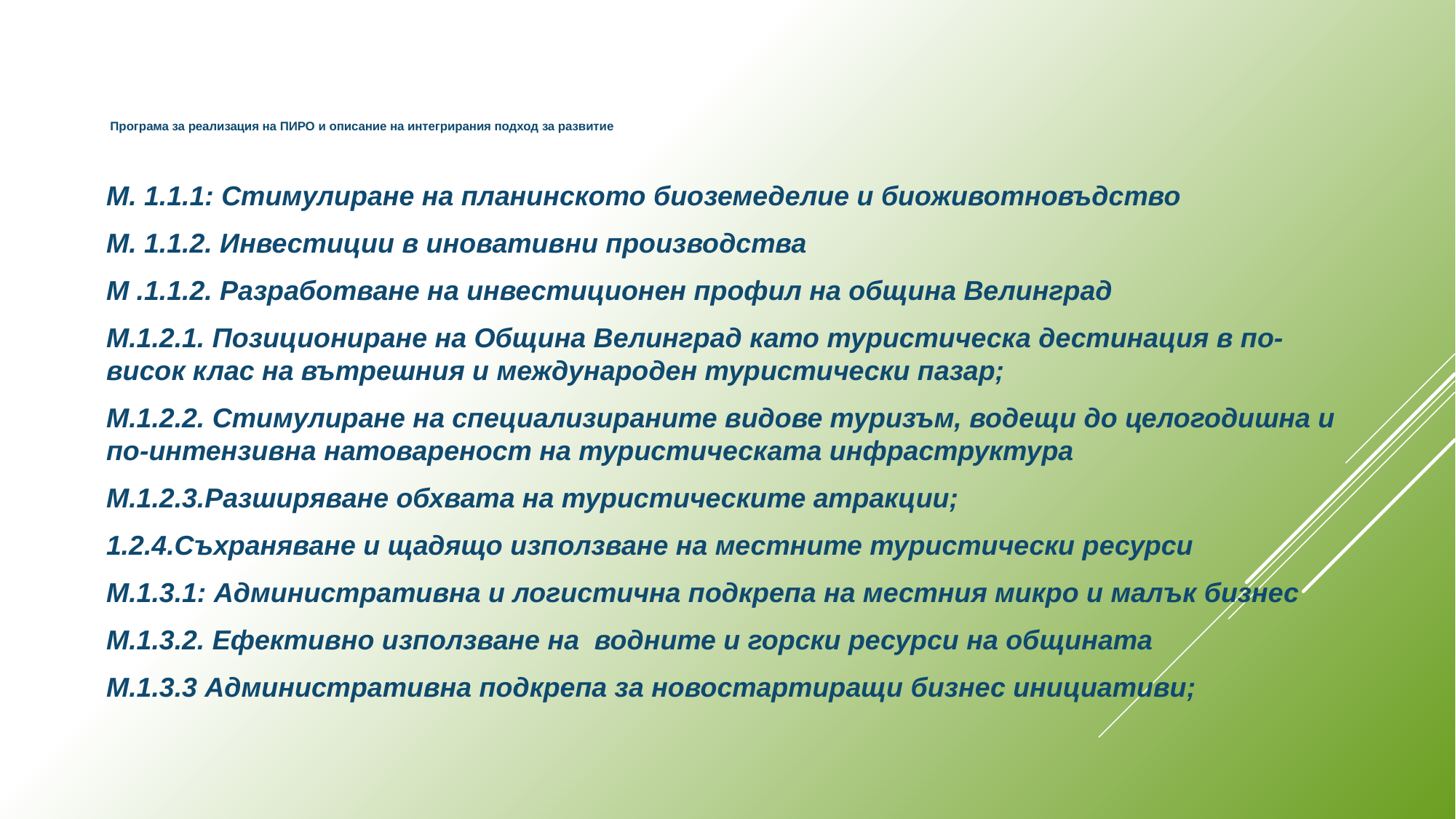

# Програма за реализация на ПИРО и описание на интегрирания подход за развитие
М. 1.1.1: Стимулиране на планинското биоземеделие и биоживотновъдство
М. 1.1.2. Инвестиции в иновативни производства
М .1.1.2. Разработване на инвестиционен профил на община Велинград
М.1.2.1. Позициониране на Община Велинград като туристическа дестинация в по-висок клас на вътрешния и международен туристически пазар;
М.1.2.2. Стимулиране на специализираните видове туризъм, водещи до целогодишна и по-интензивна натовареност на туристическата инфраструктура
М.1.2.3.Разширяване обхвата на туристическите атракции;
1.2.4.Съхраняване и щадящо използване на местните туристически ресурси
М.1.3.1: Административна и логистична подкрепа на местния микро и малък бизнес
М.1.3.2. Ефективно използване на  водните и горски ресурси на общината
М.1.3.3 Административна подкрепа за новостартиращи бизнес инициативи;